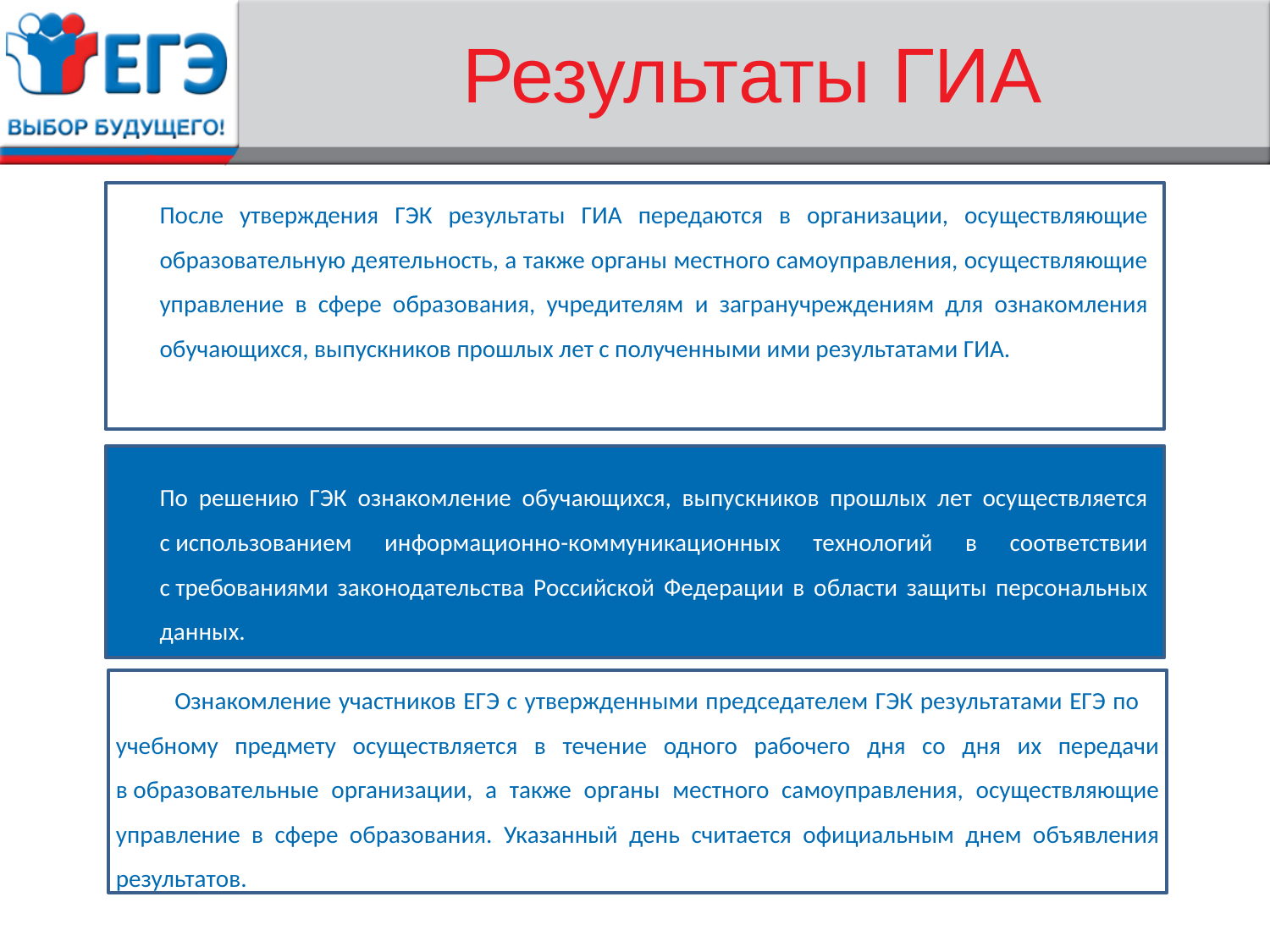

# Результаты ГИА
	После утверждения ГЭК результаты ГИА передаются в организации, осуществляющие образовательную деятельность, а также органы местного самоуправления, осуществляющие управление в сфере образования, учредителям и загранучреждениям для ознакомления обучающихся, выпускников прошлых лет с полученными ими результатами ГИА.

	По решению ГЭК ознакомление обучающихся, выпускников прошлых лет осуществляется с использованием информационно-коммуникационных технологий в соответствии с требованиями законодательства Российской Федерации в области защиты персональных данных.

        Ознакомление участников ЕГЭ с утвержденными председателем ГЭК результатами ЕГЭ по    учебному предмету осуществляется в течение одного рабочего дня со дня их передачи в образовательные организации, а также органы местного самоуправления, осуществляющие управление в сфере образования. Указанный день считается официальным днем объявления результатов.